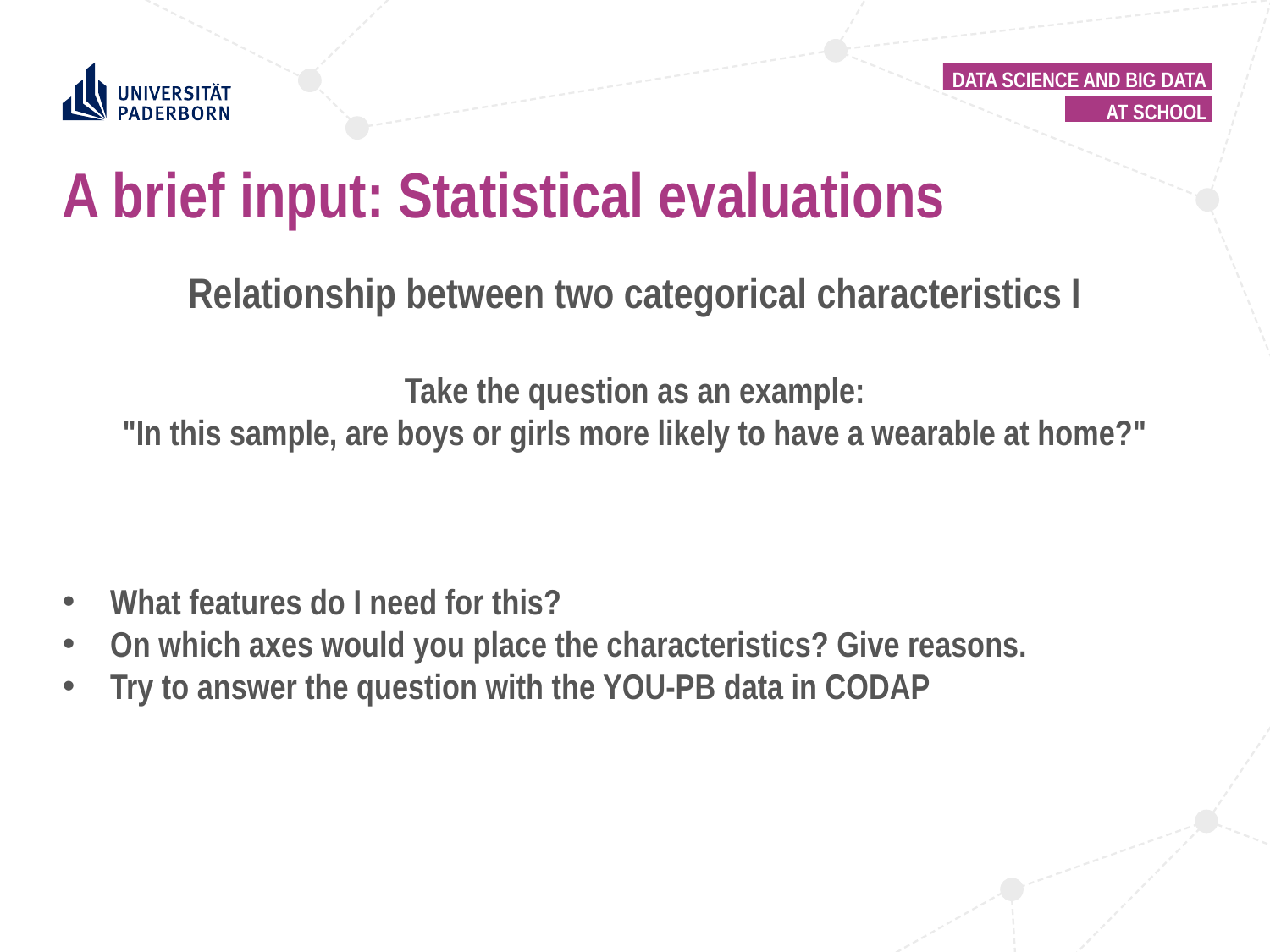

Data science and big data
At school
# A brief input: Statistical evaluations
Relationship between two categorical characteristics I

Take the question as an example:
"In this sample, are boys or girls more likely to have a wearable at home?"

What features do I need for this?
On which axes would you place the characteristics? Give reasons.
Try to answer the question with the YOU-PB data in CODAP